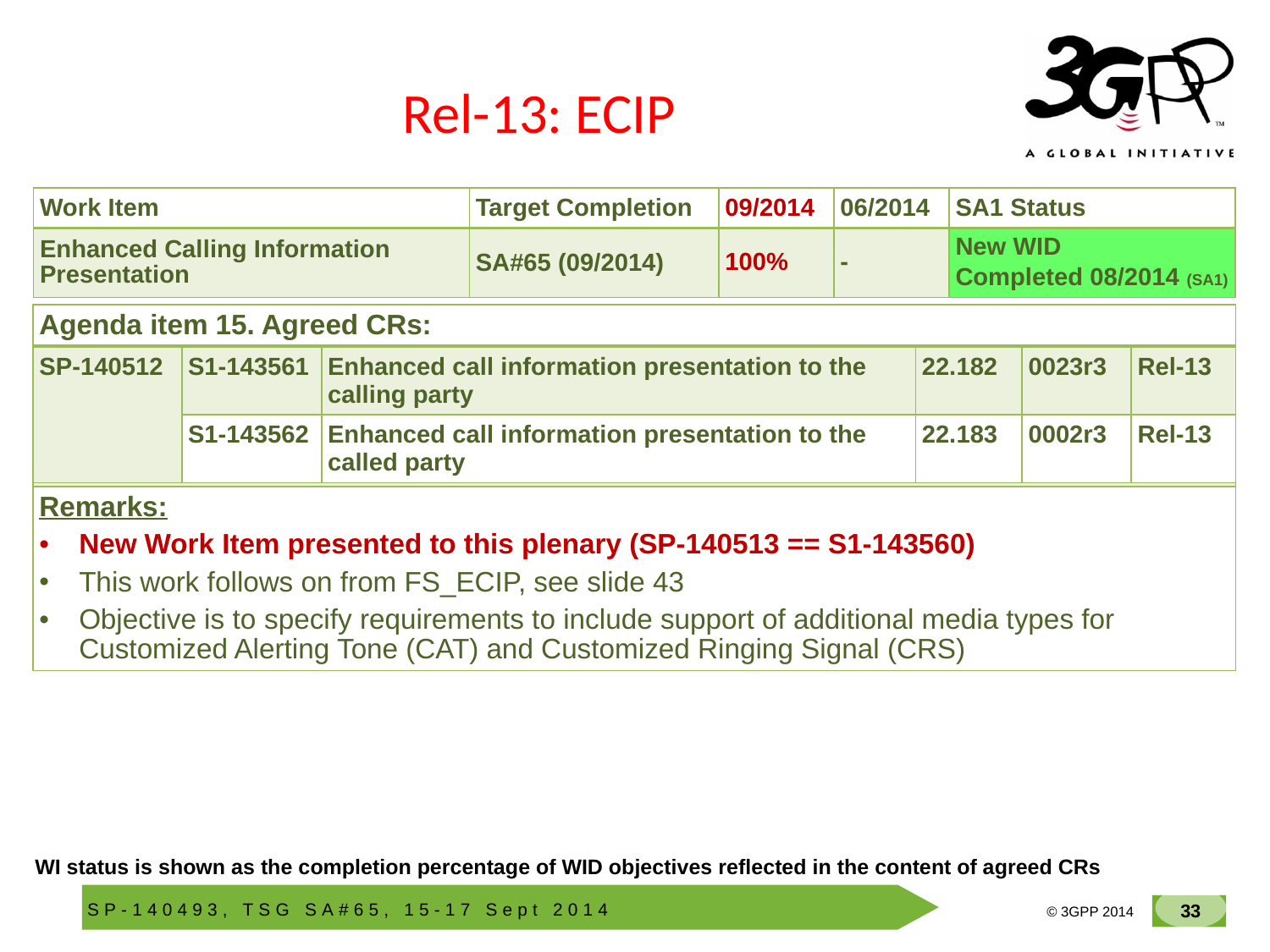

# Rel-13: ECIP
| Work Item | Target Completion | 09/2014 | 06/2014 | SA1 Status |
| --- | --- | --- | --- | --- |
| Enhanced Calling Information Presentation | SA#65 (09/2014) | 100% | - | New WID Completed 08/2014 (SA1) |
| Agenda item 15. Agreed CRs: |  |  |  |  |  |
| --- | --- | --- | --- | --- | --- |
| SP-140512 | S1-143561 | Enhanced call information presentation to the calling party | 22.182 | 0023r3 | Rel-13 |
|  | S1-143562 | Enhanced call information presentation to the called party | 22.183 | 0002r3 | Rel-13 |
|  |  |  |  |  |  |
| Remarks: New Work Item presented to this plenary (SP-140513 == S1-143560) This work follows on from FS\_ECIP, see slide 43 Objective is to specify requirements to include support of additional media types for Customized Alerting Tone (CAT) and Customized Ringing Signal (CRS) |  |  |  |  |  |
WI status is shown as the completion percentage of WID objectives reflected in the content of agreed CRs